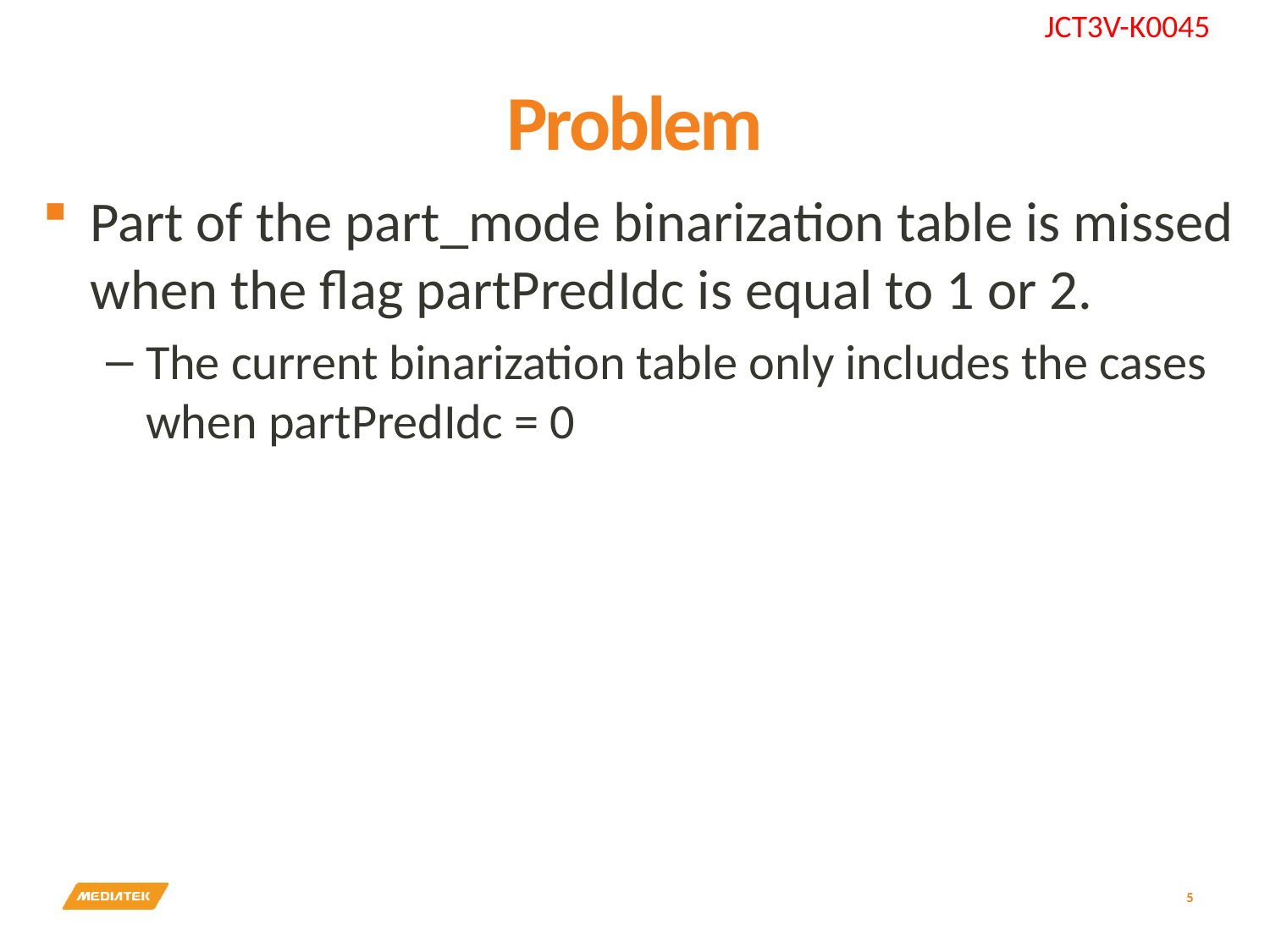

# Problem
Part of the part_mode binarization table is missed when the flag partPredIdc is equal to 1 or 2.
The current binarization table only includes the cases when partPredIdc = 0

5